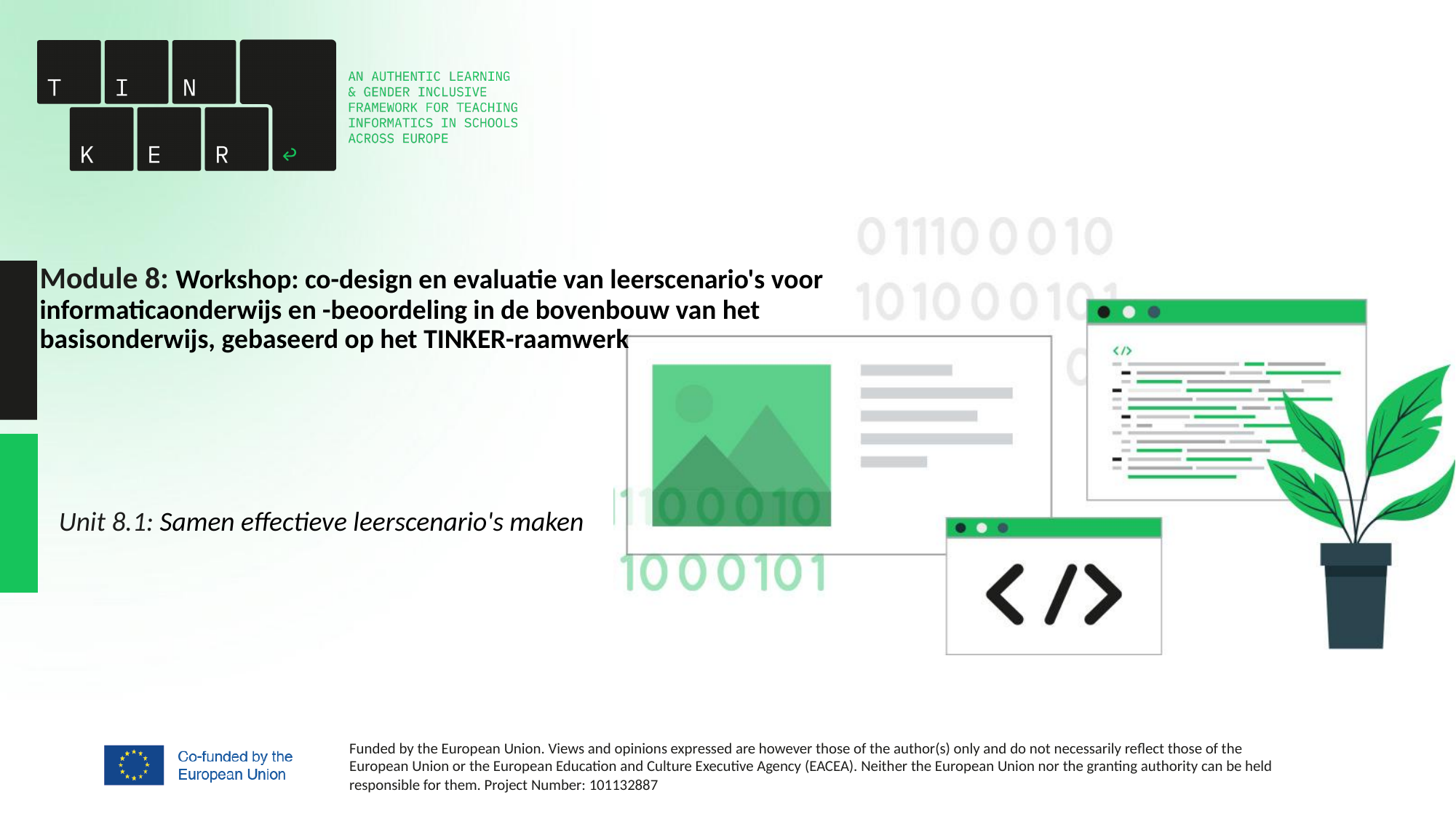

# Module 8: Workshop: co-design en evaluatie van leerscenario's voor informaticaonderwijs en -beoordeling in de bovenbouw van het basisonderwijs, gebaseerd op het TINKER-raamwerk
Unit 8.1: Samen effectieve leerscenario's maken